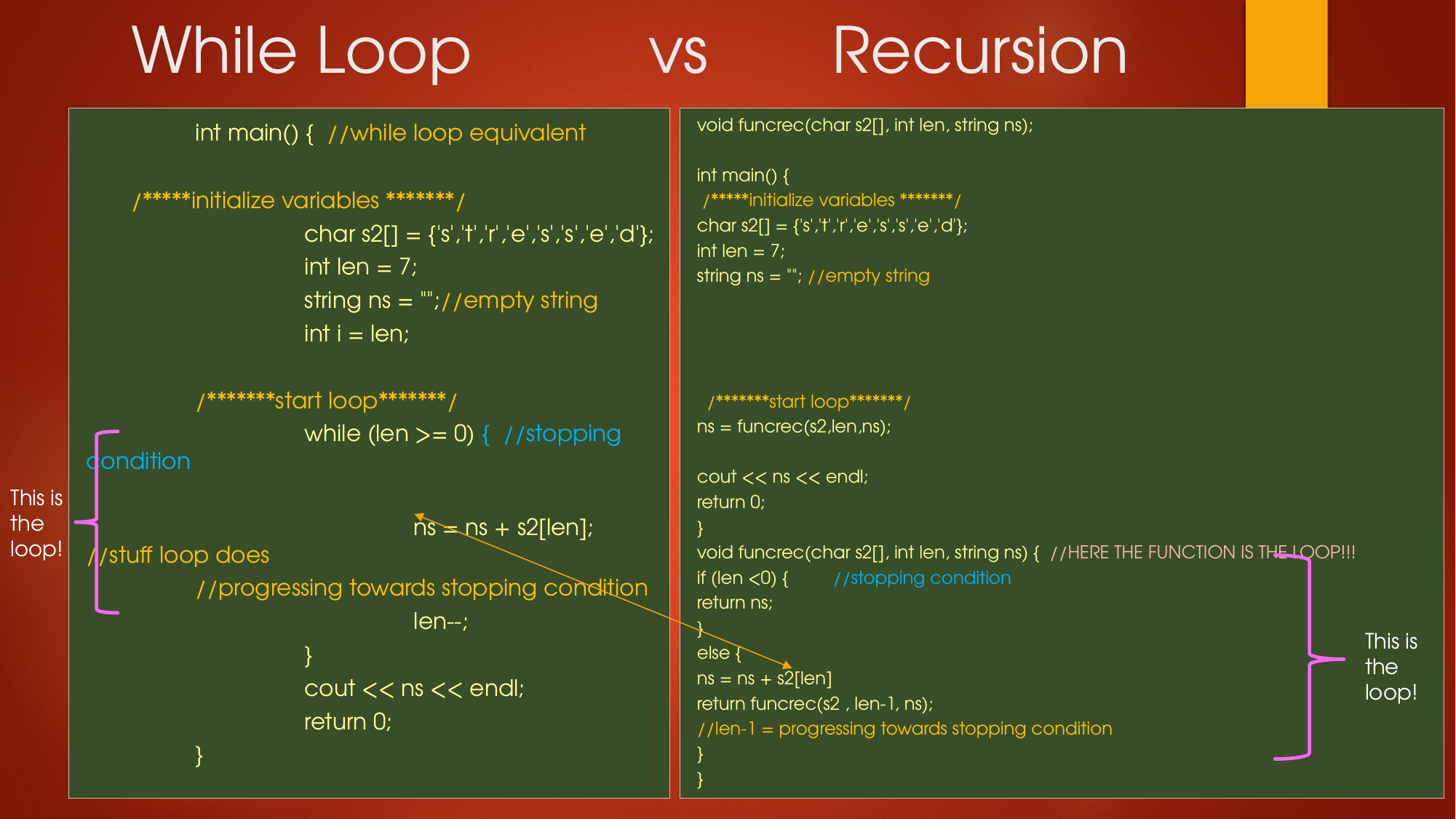

# While Loop          vs       Recursion
	int main() {  //while loop equivalent

       /*****initialize variables *******/
		char s2[] = {'s','t','r','e','s','s','e','d'};
		int len = 7;
		string ns = "";//empty string
		int i = len;

	/*******start loop*******/
		while (len >= 0) {  //stopping condition

			ns = ns + s2[len];  //stuff loop does
	//progressing towards stopping condition
			len--;
		}
		cout << ns << endl;
		return 0;
	}
void funcrec(char s2[], int len, string ns);

int main() {
 /*****initialize variables *******/
	char s2[] = {'s','t','r','e','s','s','e','d'};
	int len = 7;
	string ns = ""; //empty string

  /*******start loop*******/
	ns = funcrec(s2,len,ns);

	cout << ns << endl;
	return 0;
}
void funcrec(char s2[], int len, string ns) {  //HERE THE FUNCTION IS THE LOOP!!!
	if (len <0) {         //stopping condition
		return ns;
	}
	else {
		ns = ns + s2[len]
		return funcrec(s2 , len-1, ns);
		//len-1 = progressing towards stopping condition
	}
}

This is the loop!

This is the loop!